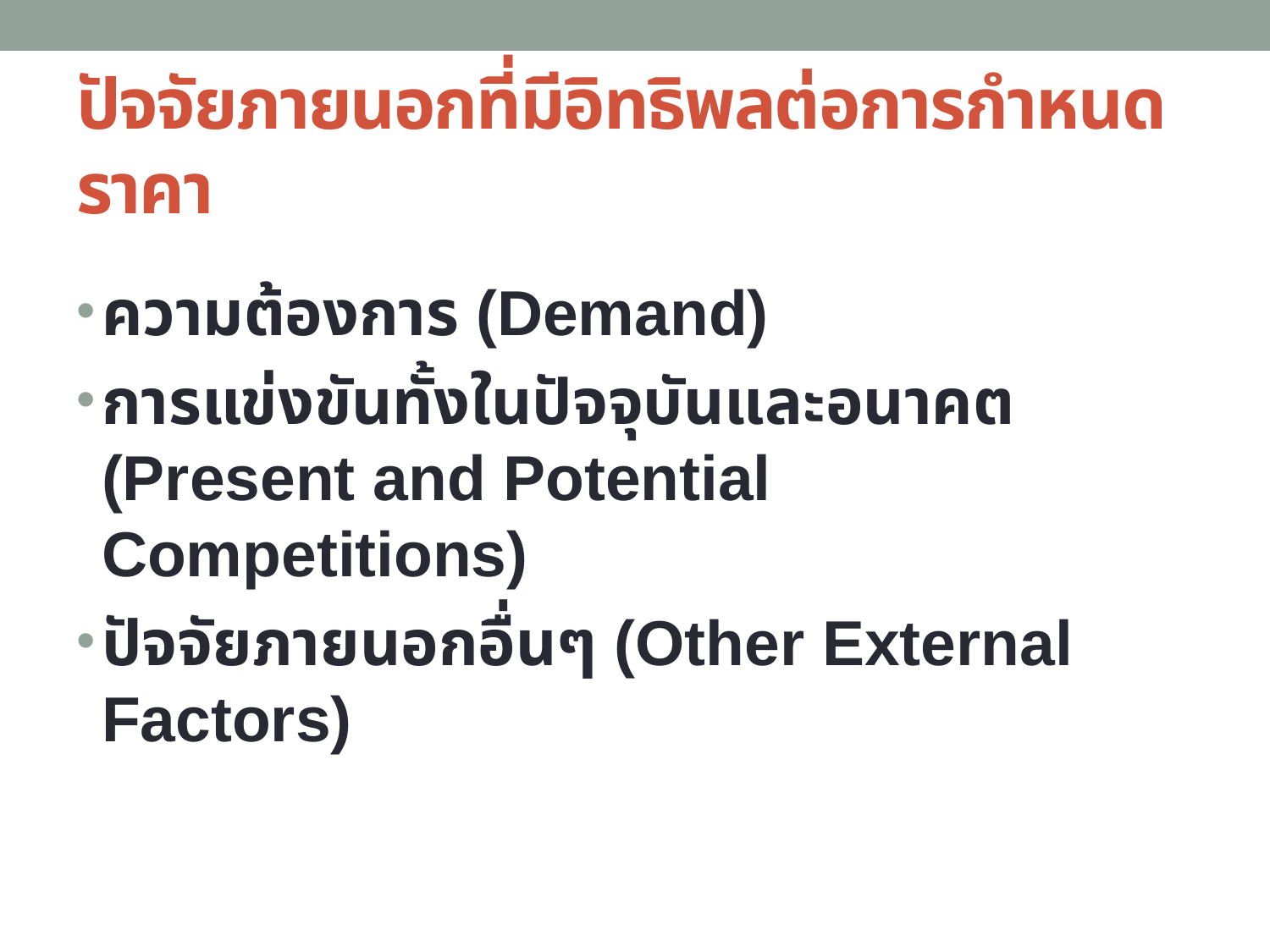

# ปัจจัยภายนอกที่มีอิทธิพลต่อการกำหนดราคา
ความต้องการ (Demand)
การแข่งขันทั้งในปัจจุบันและอนาคต (Present and Potential Competitions)
ปัจจัยภายนอกอื่นๆ (Other External Factors)